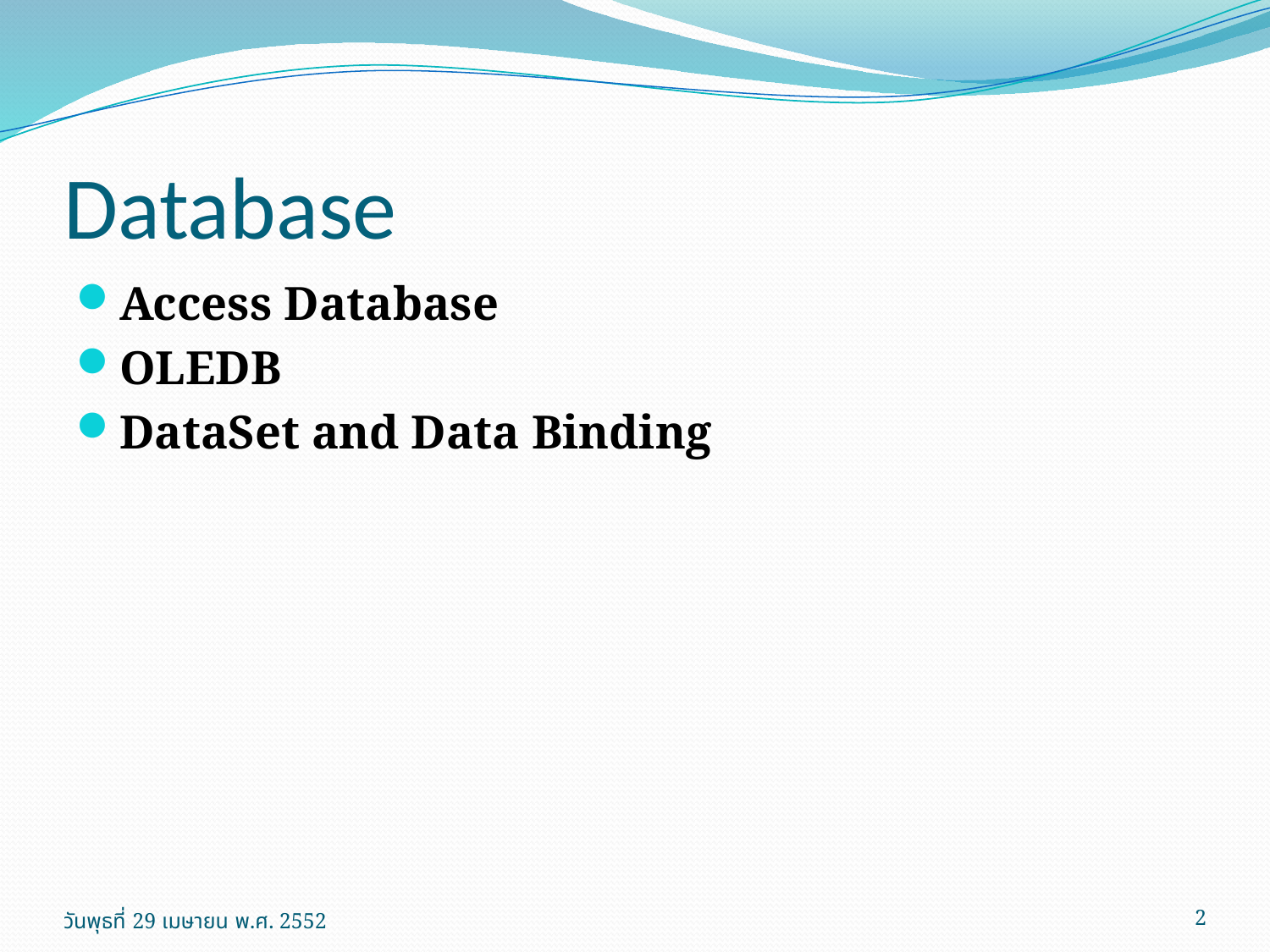

# Database
Access Database
OLEDB
DataSet and Data Binding
วันพุธที่ 29 เมษายน พ.ศ. 2552
2